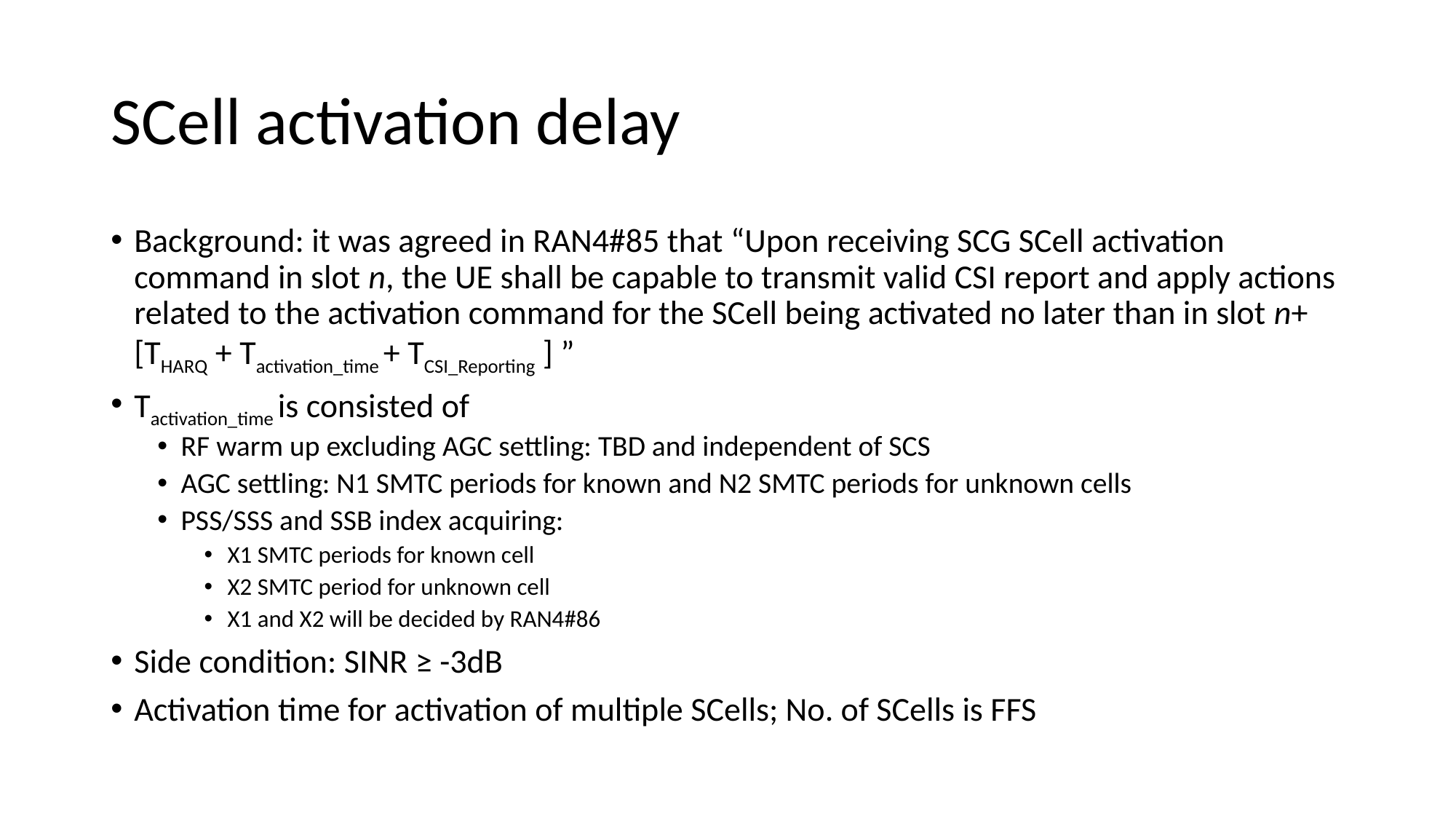

# SCell activation delay
Background: it was agreed in RAN4#85 that “Upon receiving SCG SCell activation command in slot n, the UE shall be capable to transmit valid CSI report and apply actions related to the activation command for the SCell being activated no later than in slot n+ [THARQ + Tactivation_time + TCSI_Reporting ] ”
Tactivation_time is consisted of
RF warm up excluding AGC settling: TBD and independent of SCS
AGC settling: N1 SMTC periods for known and N2 SMTC periods for unknown cells
PSS/SSS and SSB index acquiring:
X1 SMTC periods for known cell
X2 SMTC period for unknown cell
X1 and X2 will be decided by RAN4#86
Side condition: SINR ≥ -3dB
Activation time for activation of multiple SCells; No. of SCells is FFS